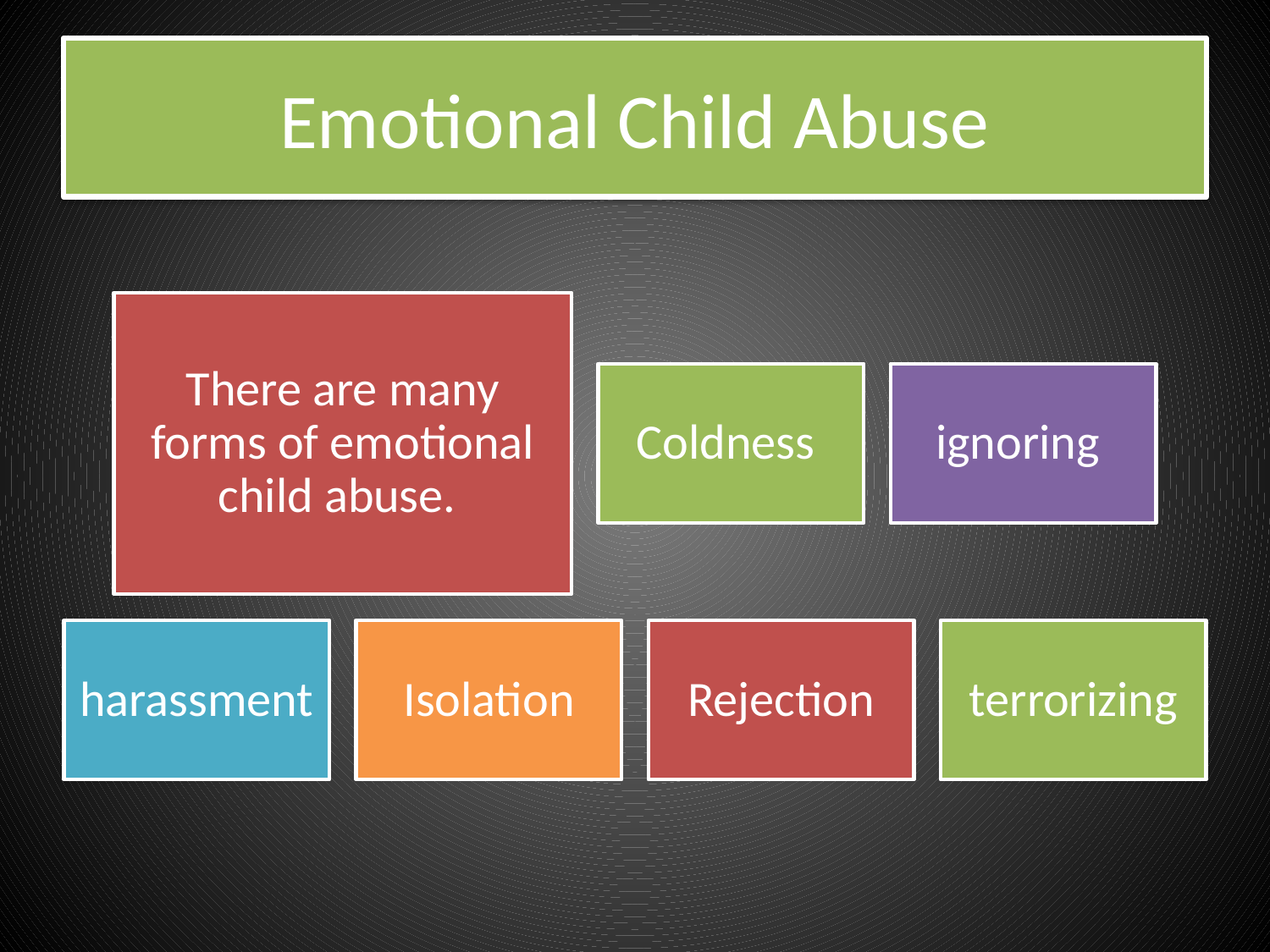

# Emotional Child Abuse
There are many forms of emotional child abuse.
Coldness
ignoring
harassment
Isolation
Rejection
terrorizing